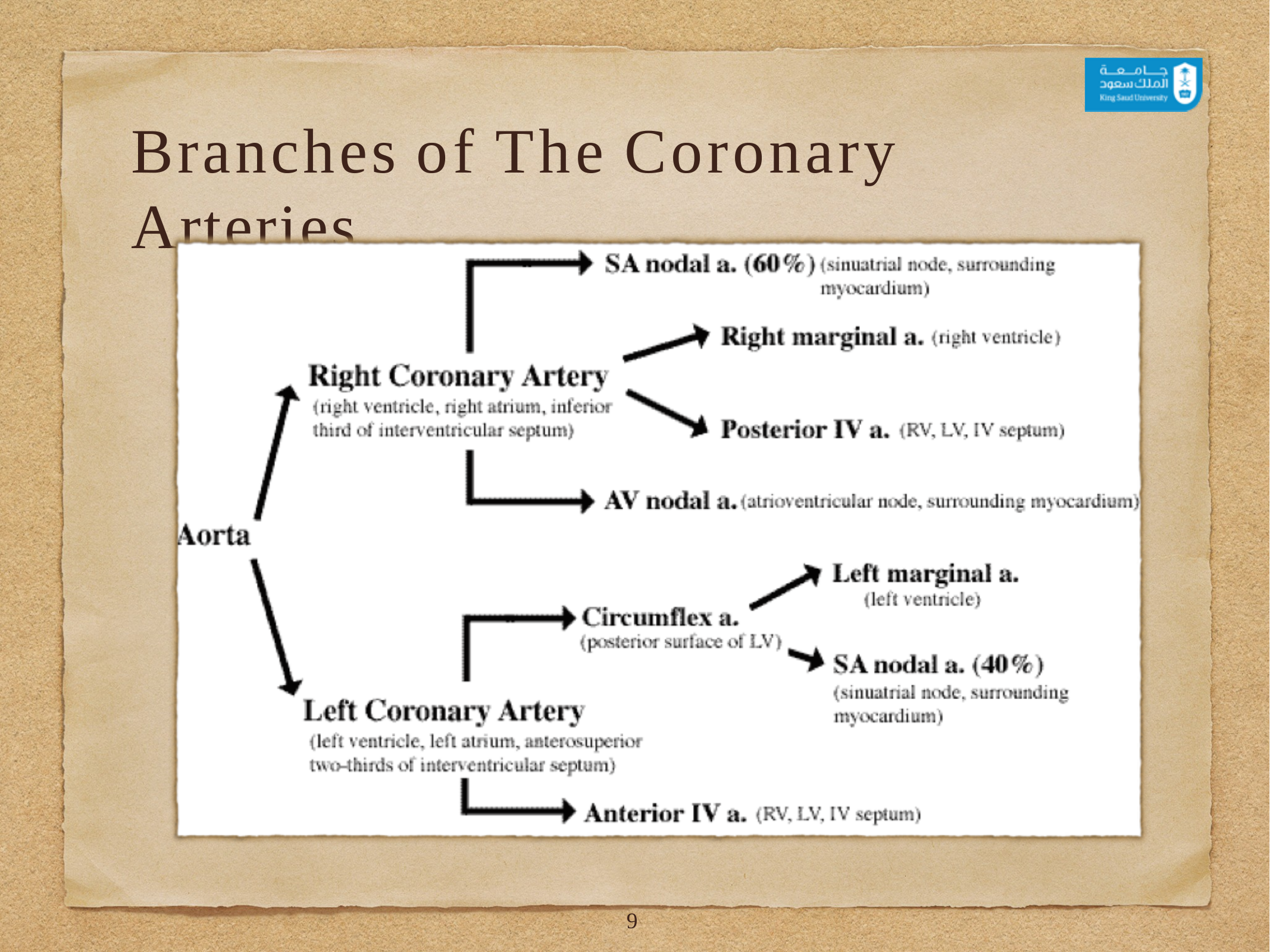

# Branches of The Coronary Arteries

9